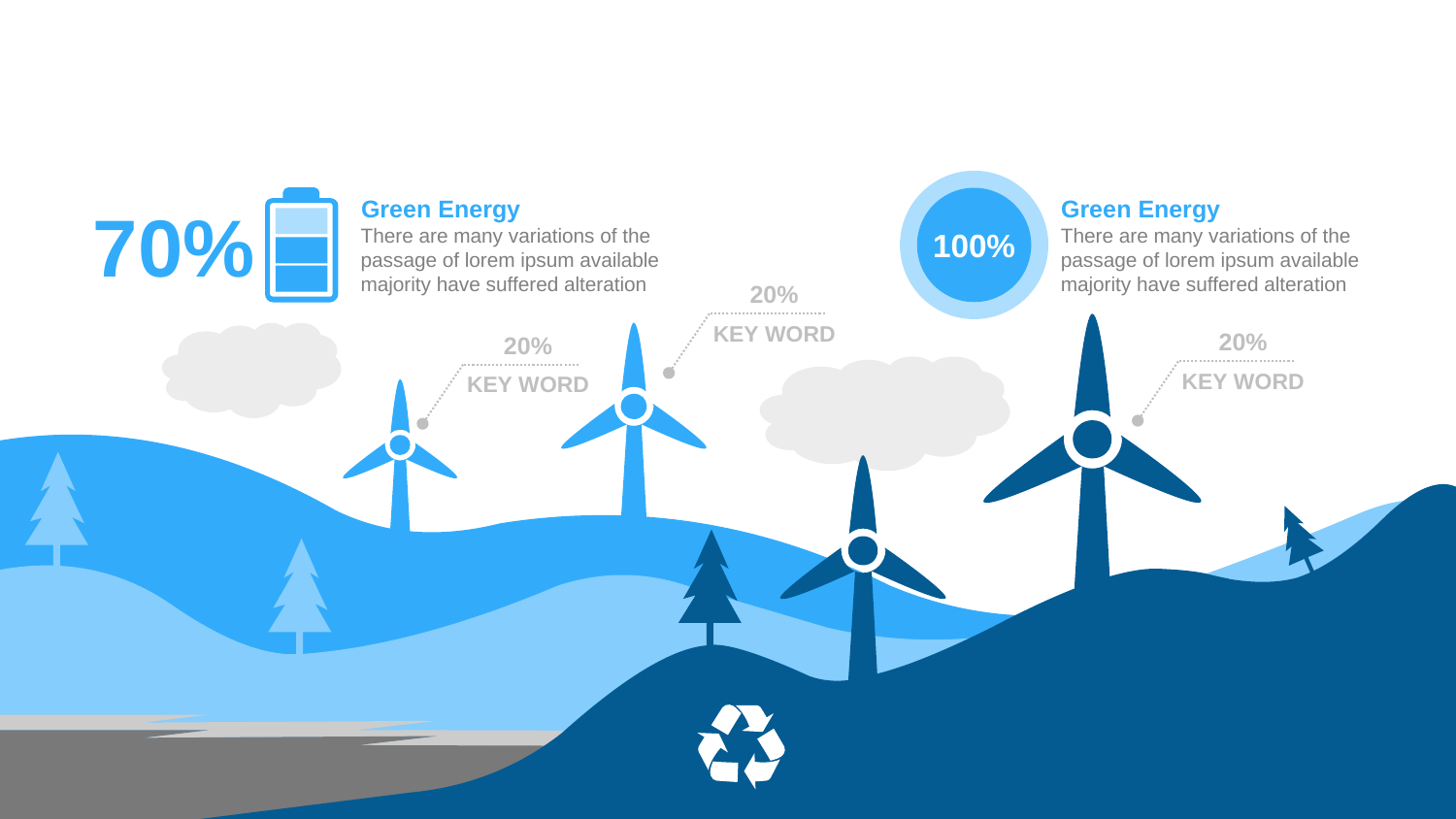

100%

70%
Green Energy
There are many variations of the passage of lorem ipsum available  majority have suffered alteration
Green Energy
There are many variations of the passage of lorem ipsum available  majority have suffered alteration
20%
KEY WORD

20%
KEY WORD
20%
KEY WORD